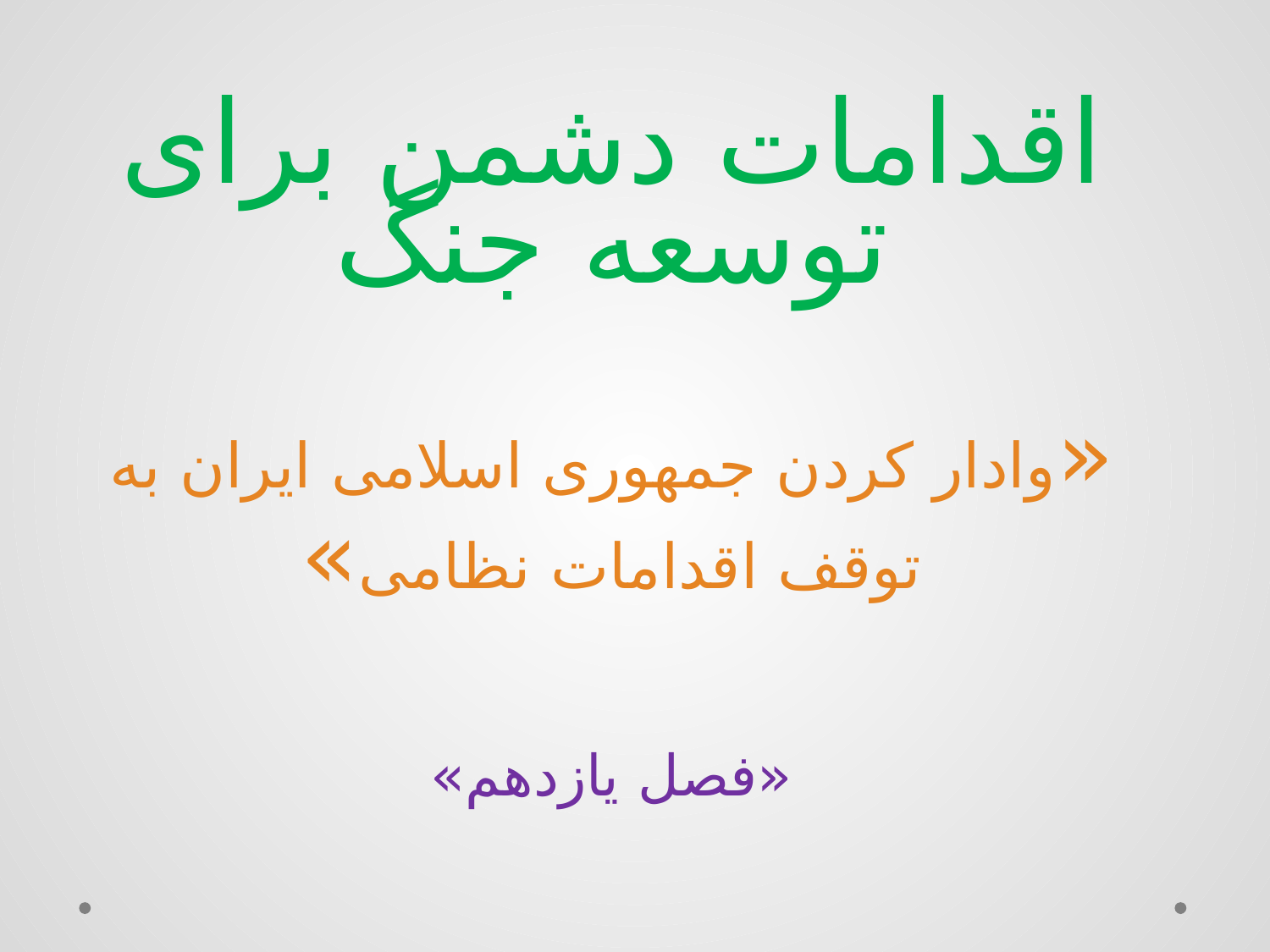

# اقدامات دشمن برای توسعه جنگ «وادار کردن جمهوری اسلامی ایران به توقف اقدامات نظامی» «فصل یازدهم»